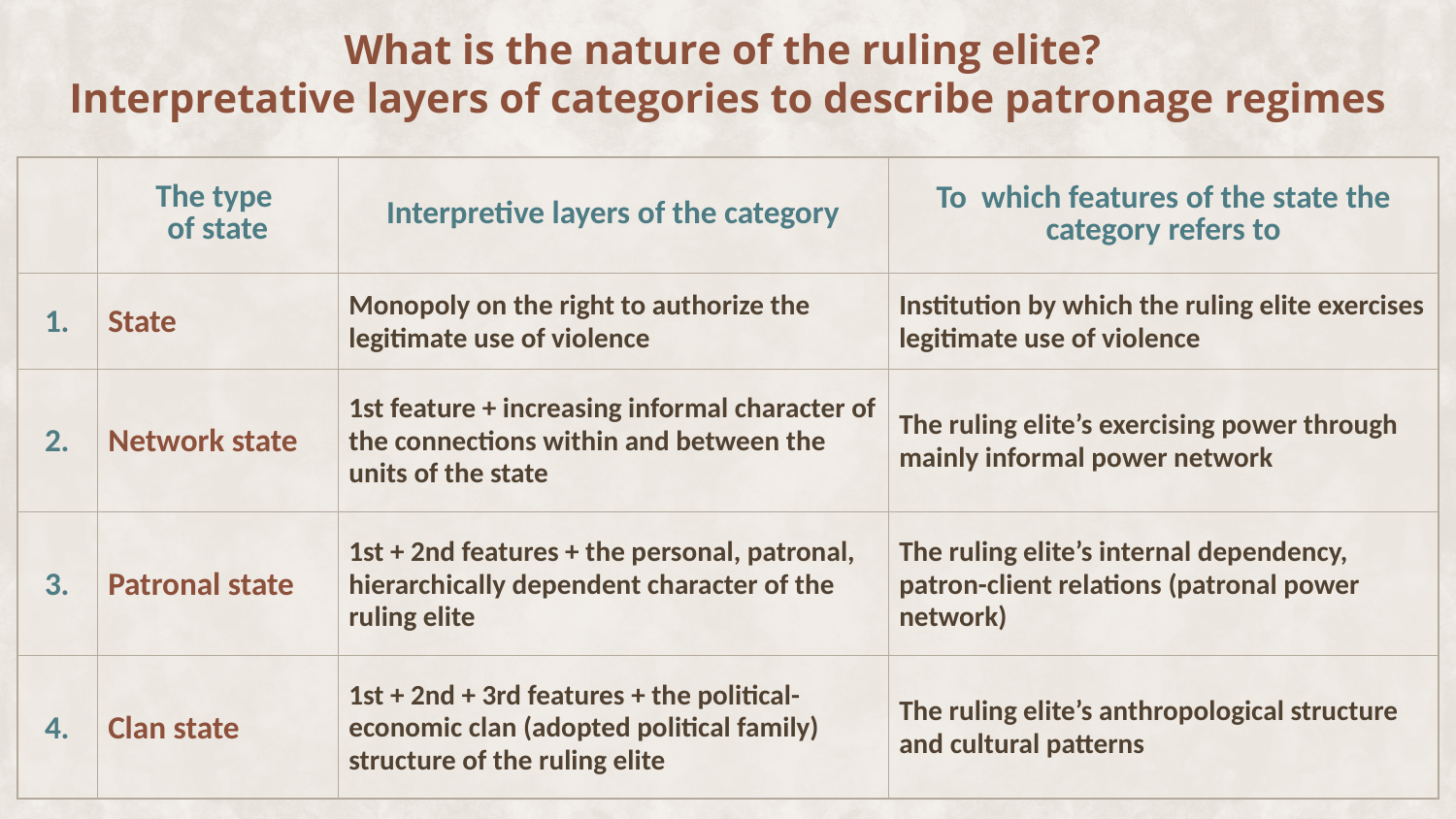

What is the nature of the ruling elite?
Interpretative layers of categories to describe patronage regimes
|  | The type of state | Interpretive layers of the category | To which features of the state the category refers to |
| --- | --- | --- | --- |
| 1. | State | Monopoly on the right to authorize the legitimate use of violence | Institution by which the ruling elite exercises legitimate use of violence |
| 2. | Network state | 1st feature + increasing informal character of the connections within and between the units of the state | The ruling elite’s exercising power through mainly informal power network |
| 3. | Patronal state | 1st + 2nd features + the personal, patronal, hierarchically dependent character of the ruling elite | The ruling elite’s internal dependency, patron-client relations (patronal power network) |
| 4. | Clan state | 1st + 2nd + 3rd features + the political-economic clan (adopted political family) structure of the ruling elite | The ruling elite’s anthropological structure and cultural patterns |